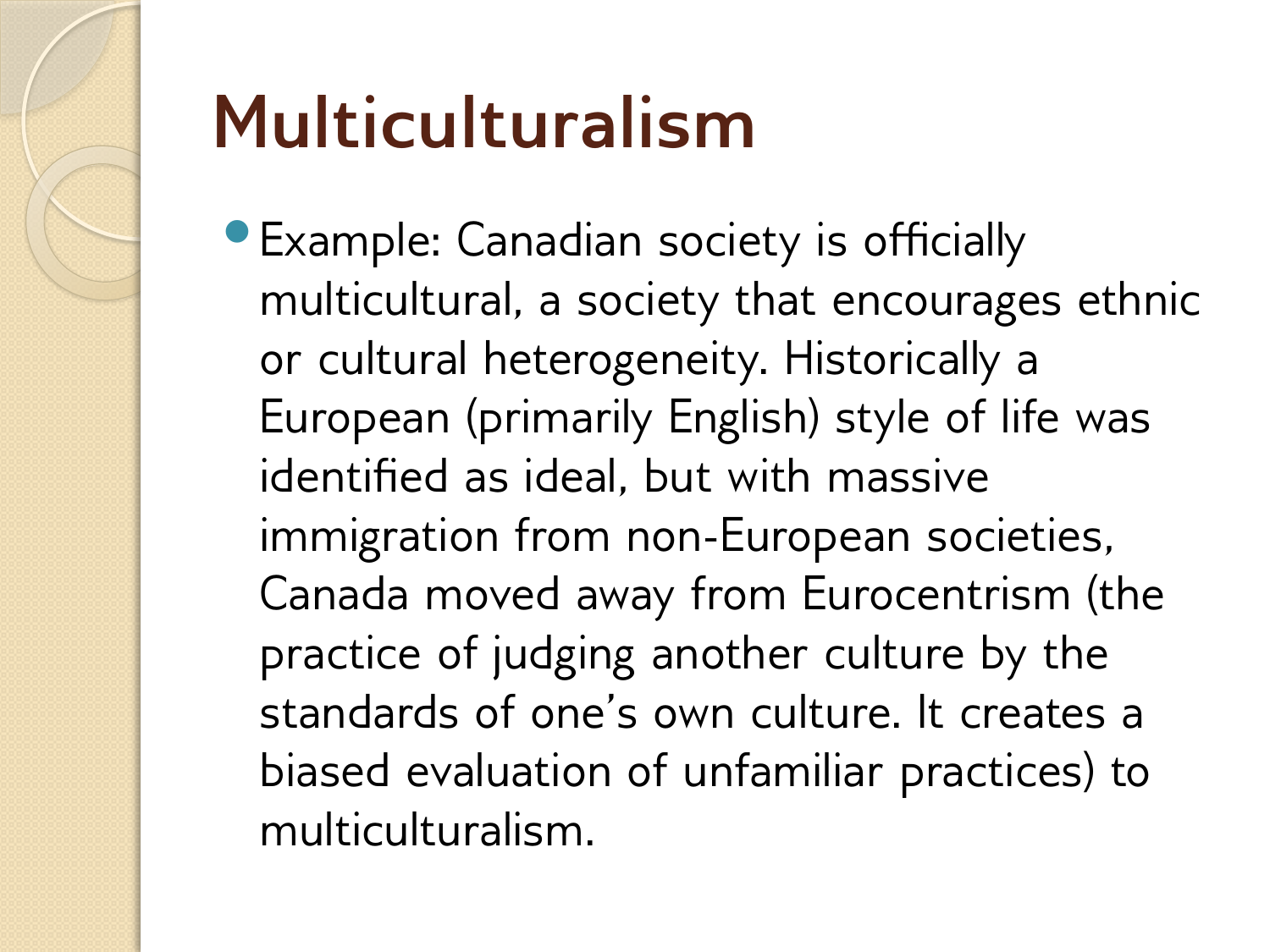

# Multiculturalism
Example: Canadian society is officially multicultural, a society that encourages ethnic or cultural heterogeneity. Historically a European (primarily English) style of life was identified as ideal, but with massive immigration from non-European societies, Canada moved away from Eurocentrism (the practice of judging another culture by the standards of one’s own culture. It creates a biased evaluation of unfamiliar practices) to multiculturalism.